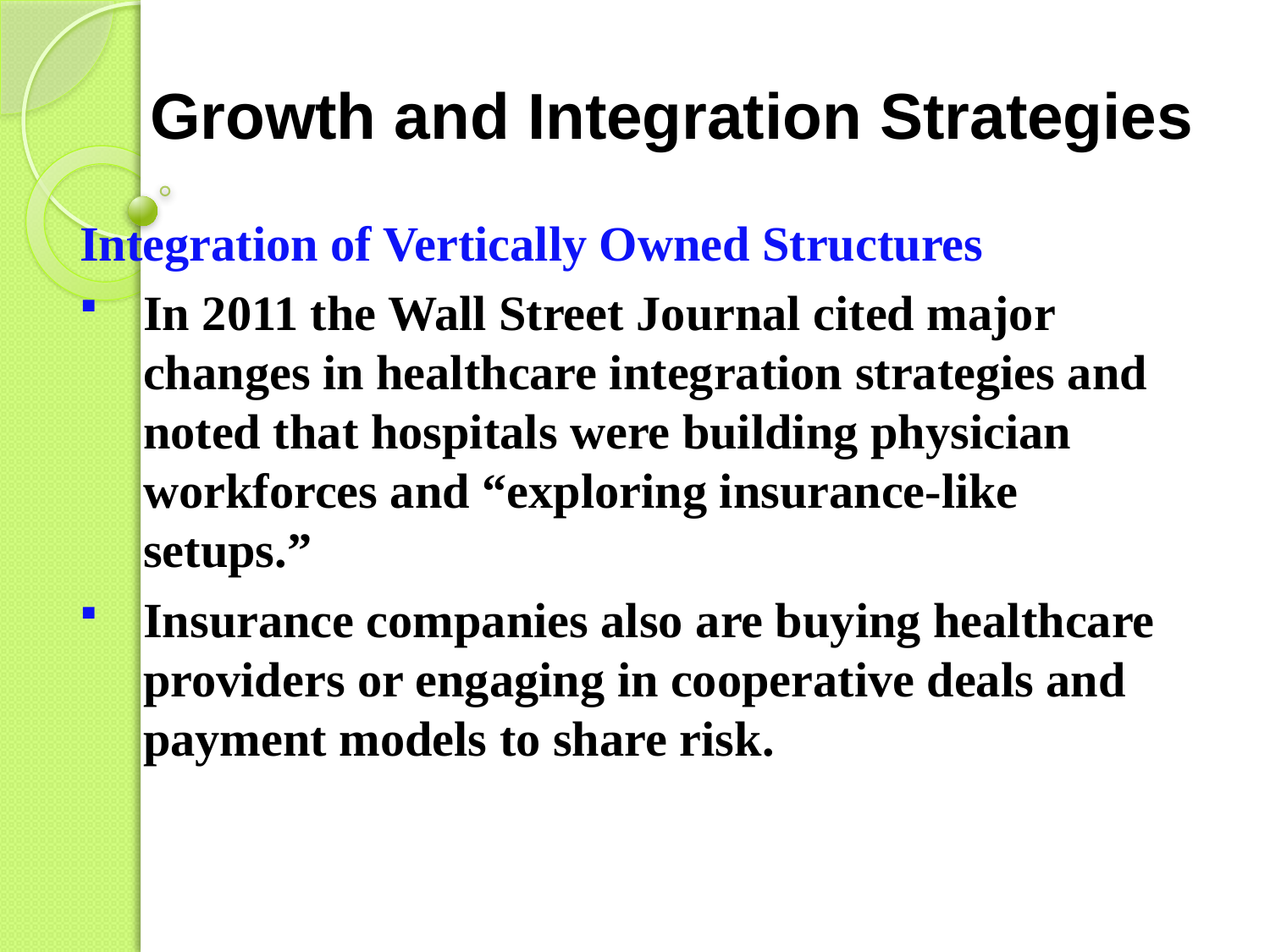

# Growth and Integration Strategies
Integration of Vertically Owned Structures
In 2011 the Wall Street Journal cited major changes in healthcare integration strategies and noted that hospitals were building physician workforces and “exploring insurance-like setups.”
Insurance companies also are buying healthcare providers or engaging in cooperative deals and payment models to share risk.